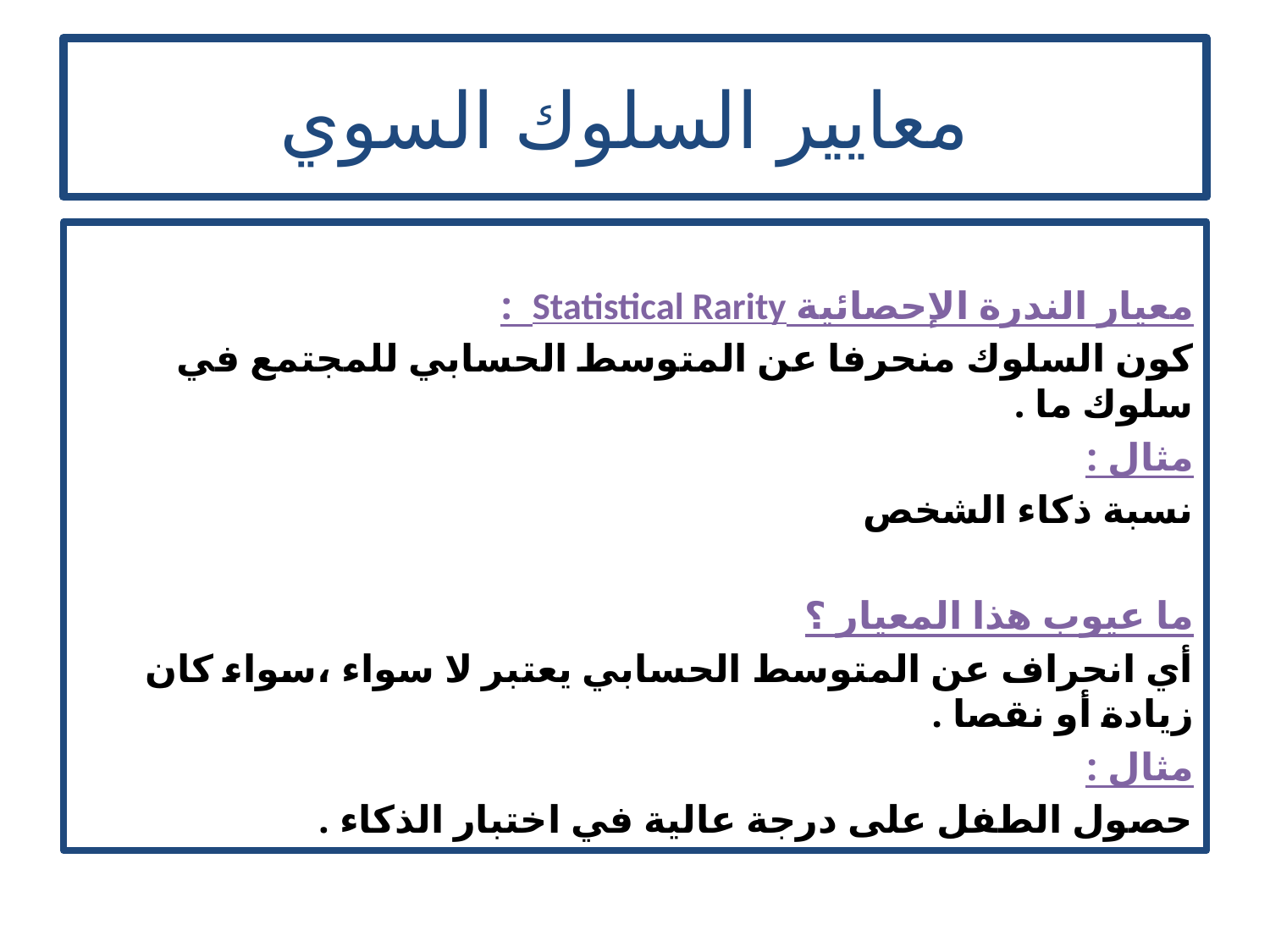

# معايير السلوك السوي

معيار الندرة الإحصائية Statistical Rarity  :
كون السلوك منحرفا عن المتوسط الحسابي للمجتمع في سلوك ما .
مثال :
نسبة ذكاء الشخص

ما عيوب هذا المعيار ؟
أي انحراف عن المتوسط الحسابي يعتبر لا سواء ،سواء كان زيادة أو نقصا .
مثال :
حصول الطفل على درجة عالية في اختبار الذكاء .